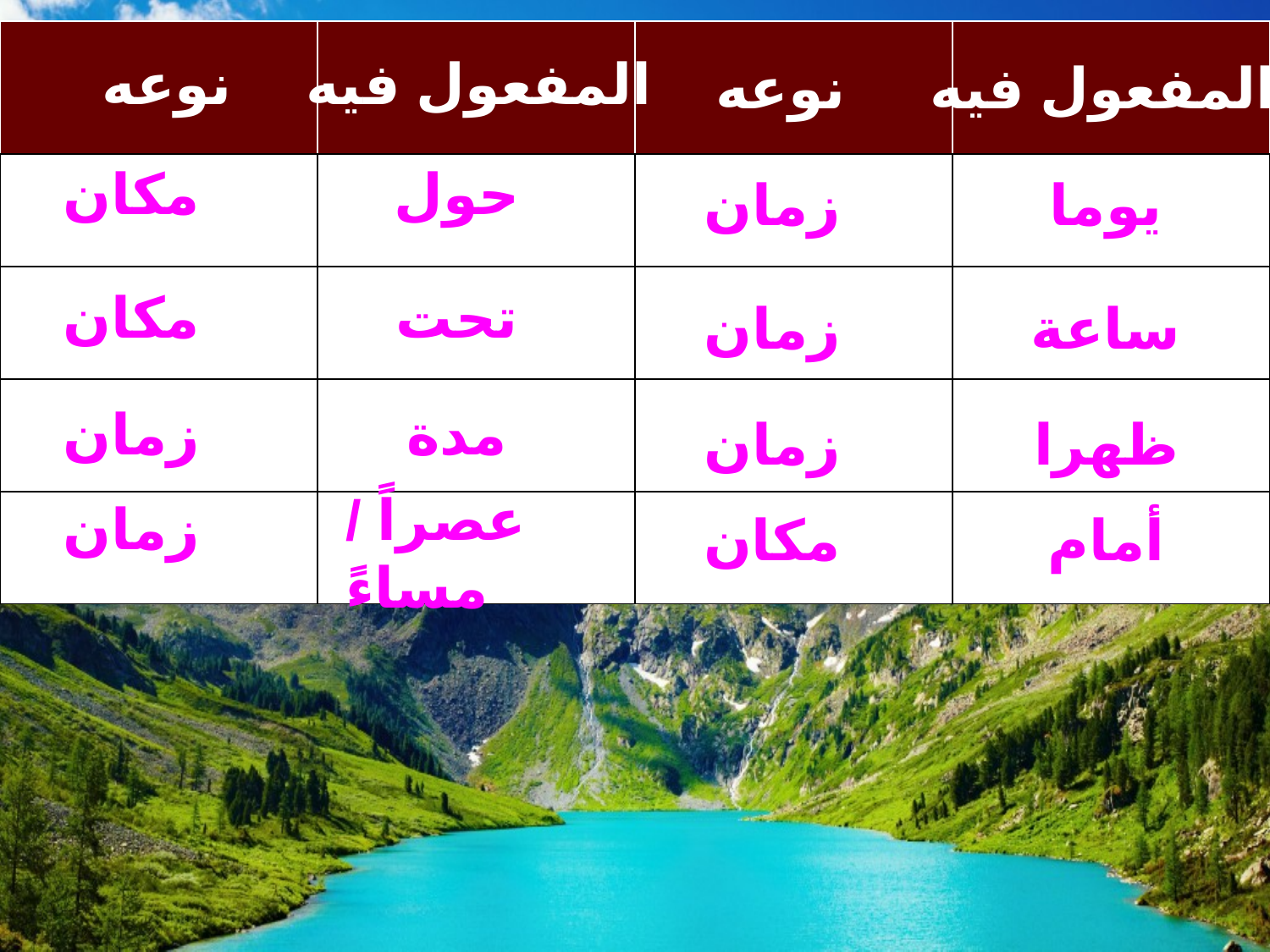

|  |  |  |  |
| --- | --- | --- | --- |
|  |  |  |  |
|  |  |  |  |
|  |  |  |  |
|  |  |  |  |
نوعه
المفعول فيه
نوعه
المفعول فيه
مكان
حول
زمان
يوما
مكان
تحت
زمان
ساعة
زمان
مدة
زمان
ظهرا
زمان
مكان
أمام
عصراً / مساءً